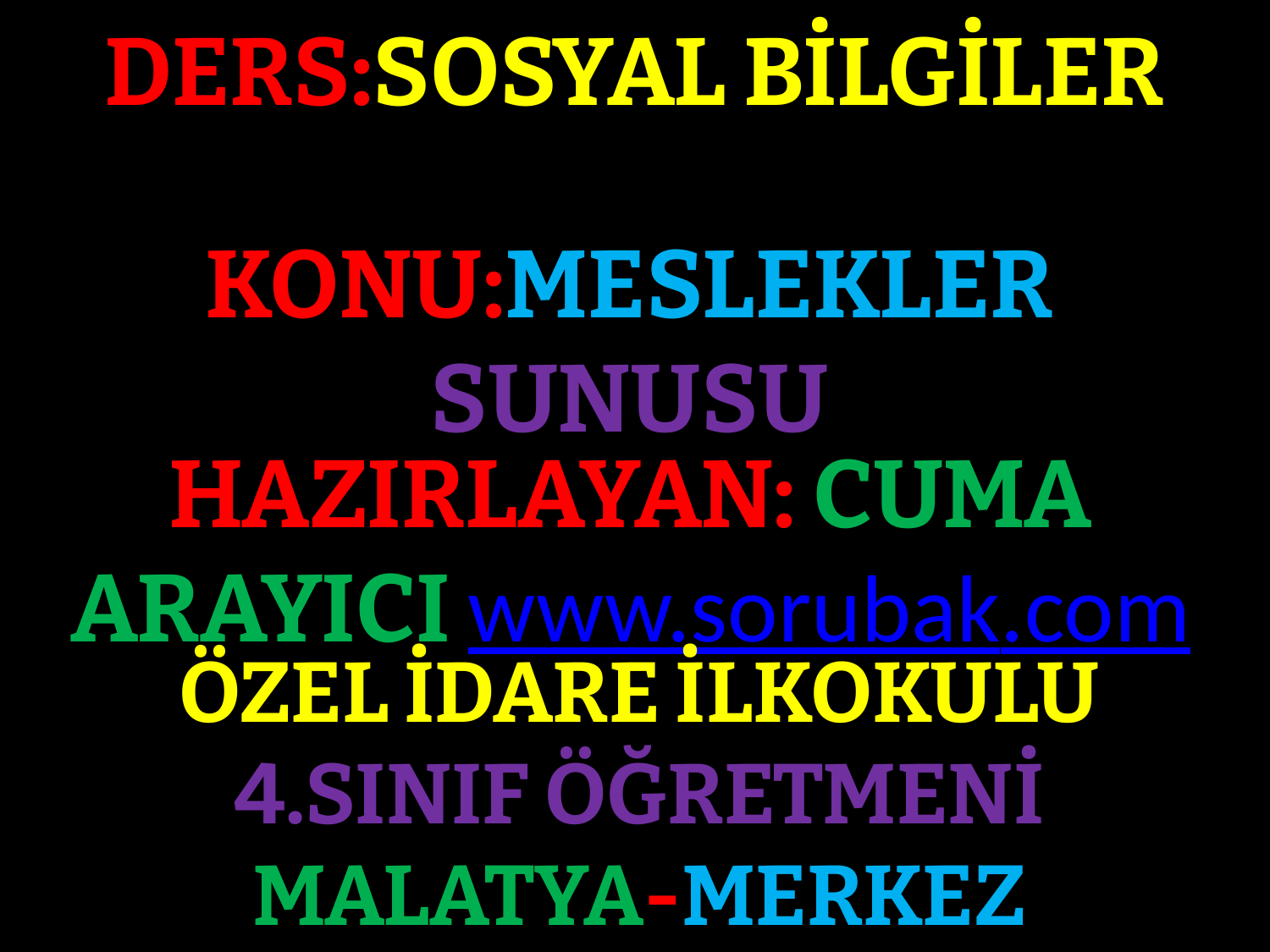

DERS:SOSYAL BİLGİLER
KONU:MESLEKLER SUNUSU
#
HAZIRLAYAN: CUMA ARAYICI www.sorubak.com
ÖZEL İDARE İLKOKULU
4.SINIF ÖĞRETMENİ
MALATYA-MERKEZ